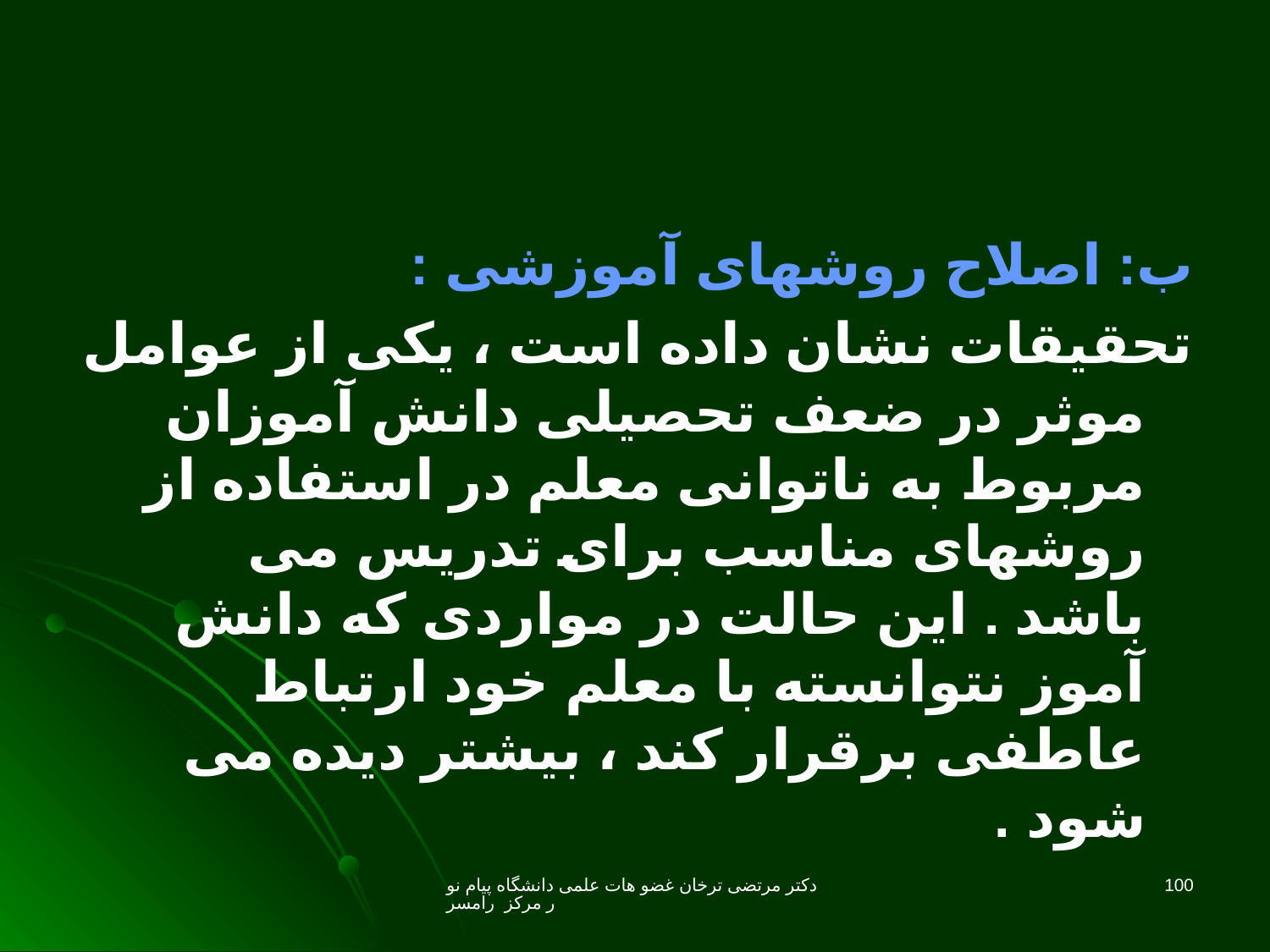

ب: اصلاح روشهای آموزشی :
تحقیقات نشان داده است ، یکی از عوامل موثر در ضعف تحصیلی دانش آموزان مربوط به ناتوانی معلم در استفاده از روشهای مناسب برای تدریس می باشد . این حالت در مواردی که دانش آموز نتوانسته با معلم خود ارتباط عاطفی برقرار کند ، بیشتر دیده می شود .
دکتر مرتضی ترخان غضو هات علمی دانشگاه پیام نور مرکز رامسر
100